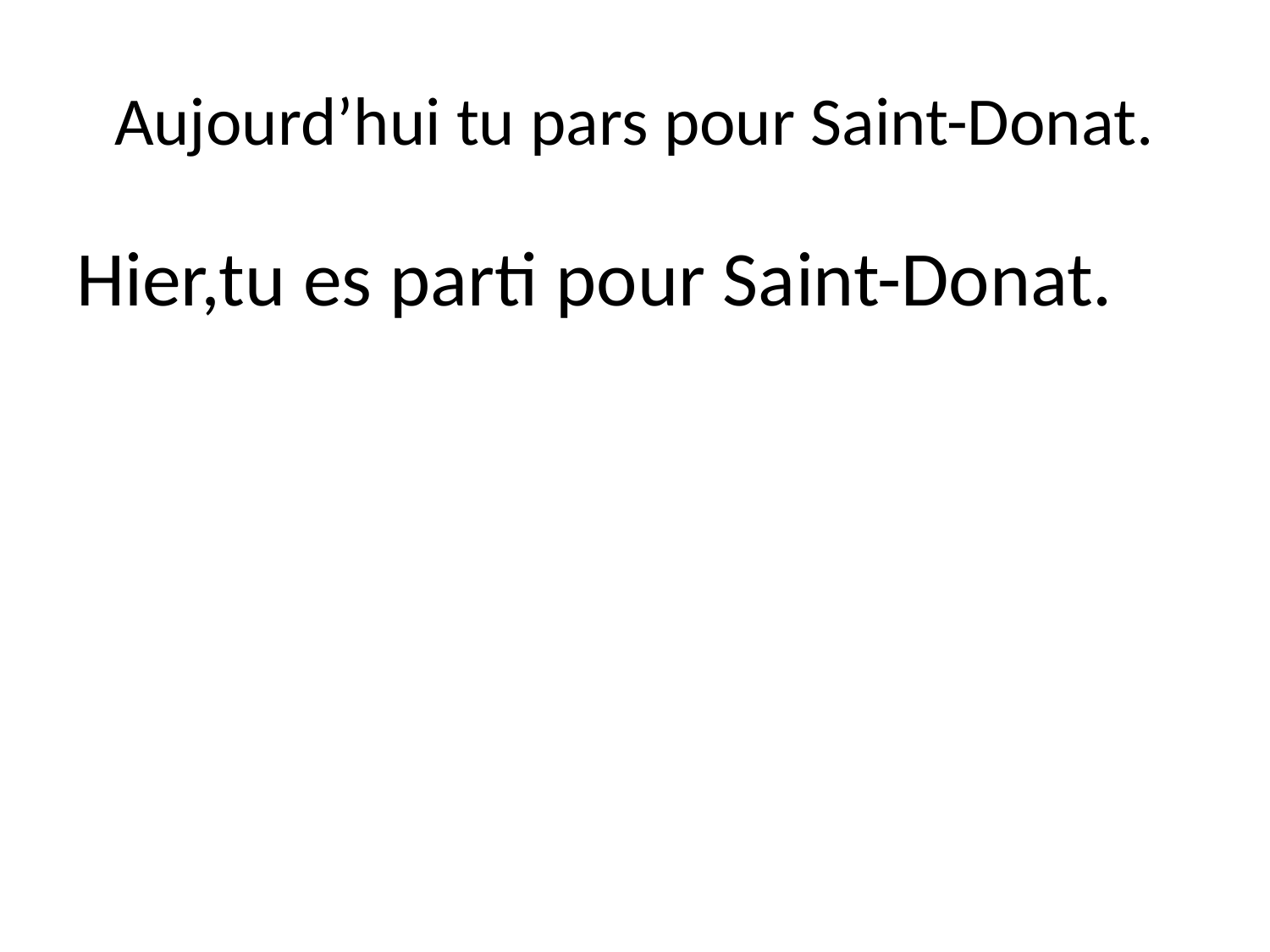

# Aujourd’hui tu pars pour Saint-Donat.
Hier,tu es parti pour Saint-Donat.